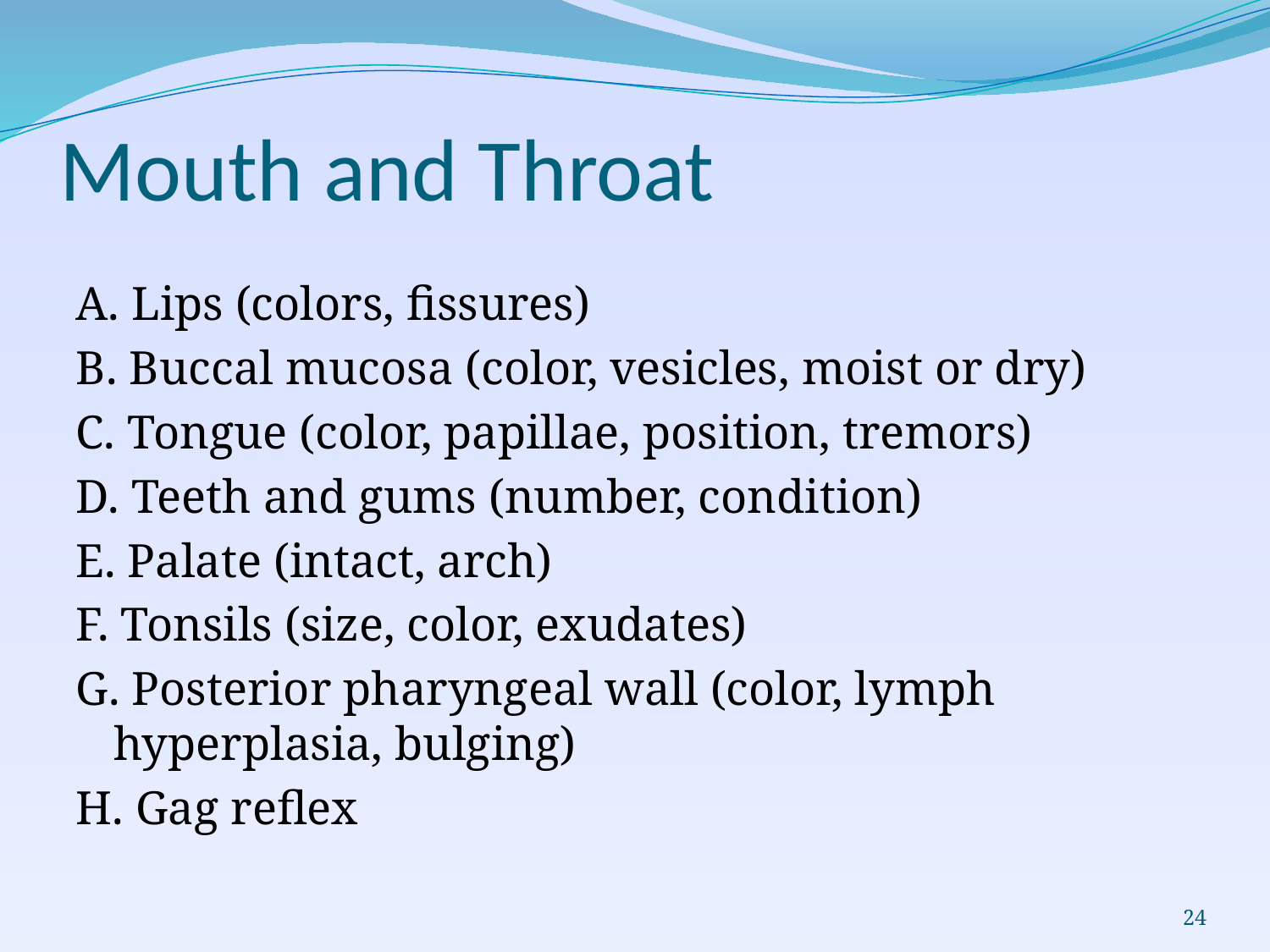

# Mouth and Throat
A. Lips (colors, fissures)
B. Buccal mucosa (color, vesicles, moist or dry)
C. Tongue (color, papillae, position, tremors)
D. Teeth and gums (number, condition)
E. Palate (intact, arch)
F. Tonsils (size, color, exudates)
G. Posterior pharyngeal wall (color, lymph hyperplasia, bulging)
H. Gag reflex
24